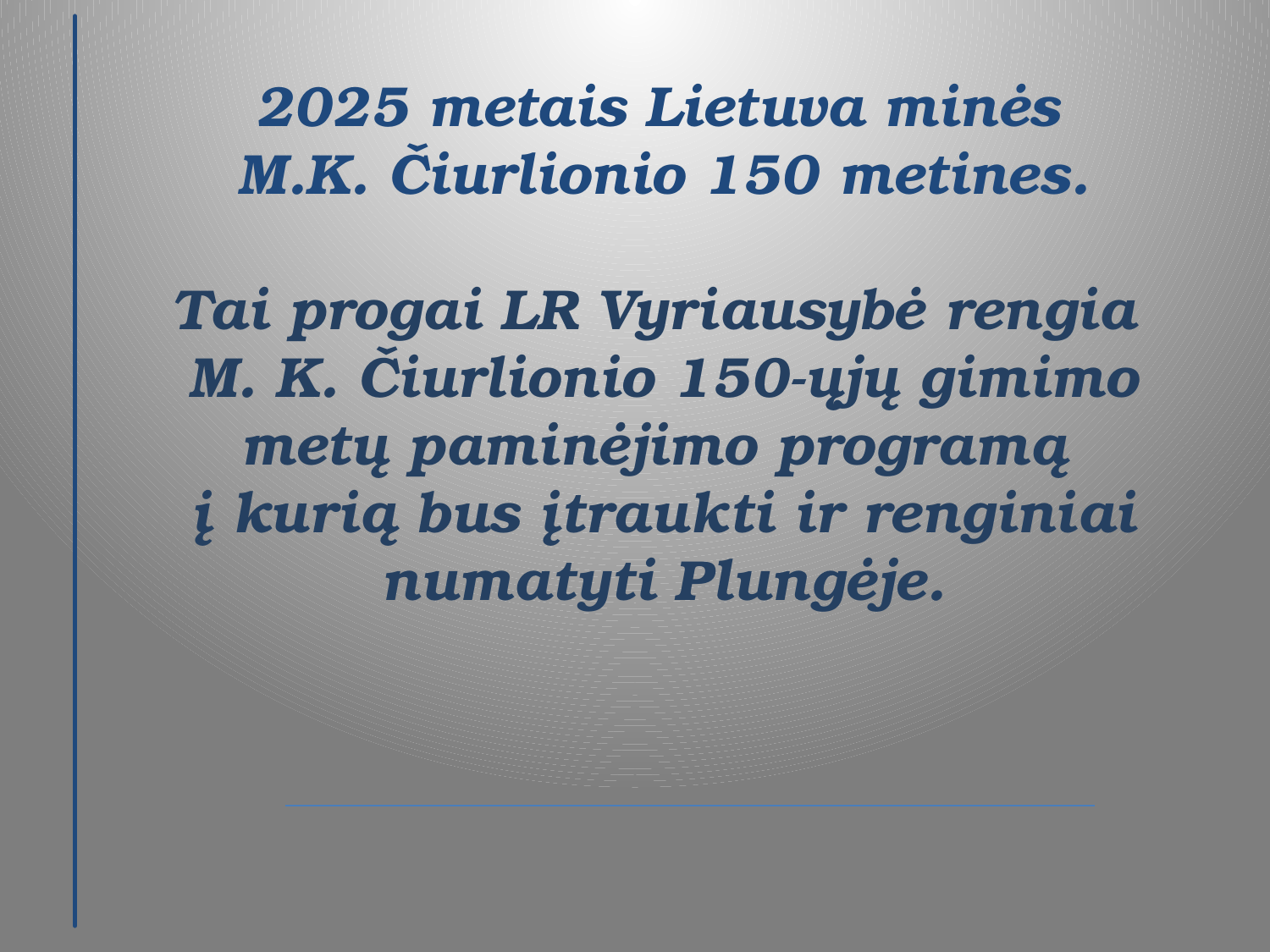

#
 2025 metais Lietuva minės
M.K. Čiurlionio 150 metines.

Tai progai LR Vyriausybė rengia
M. K. Čiurlionio 150-ųjų gimimo metų paminėjimo programą
į kurią bus įtraukti ir renginiai numatyti Plungėje.